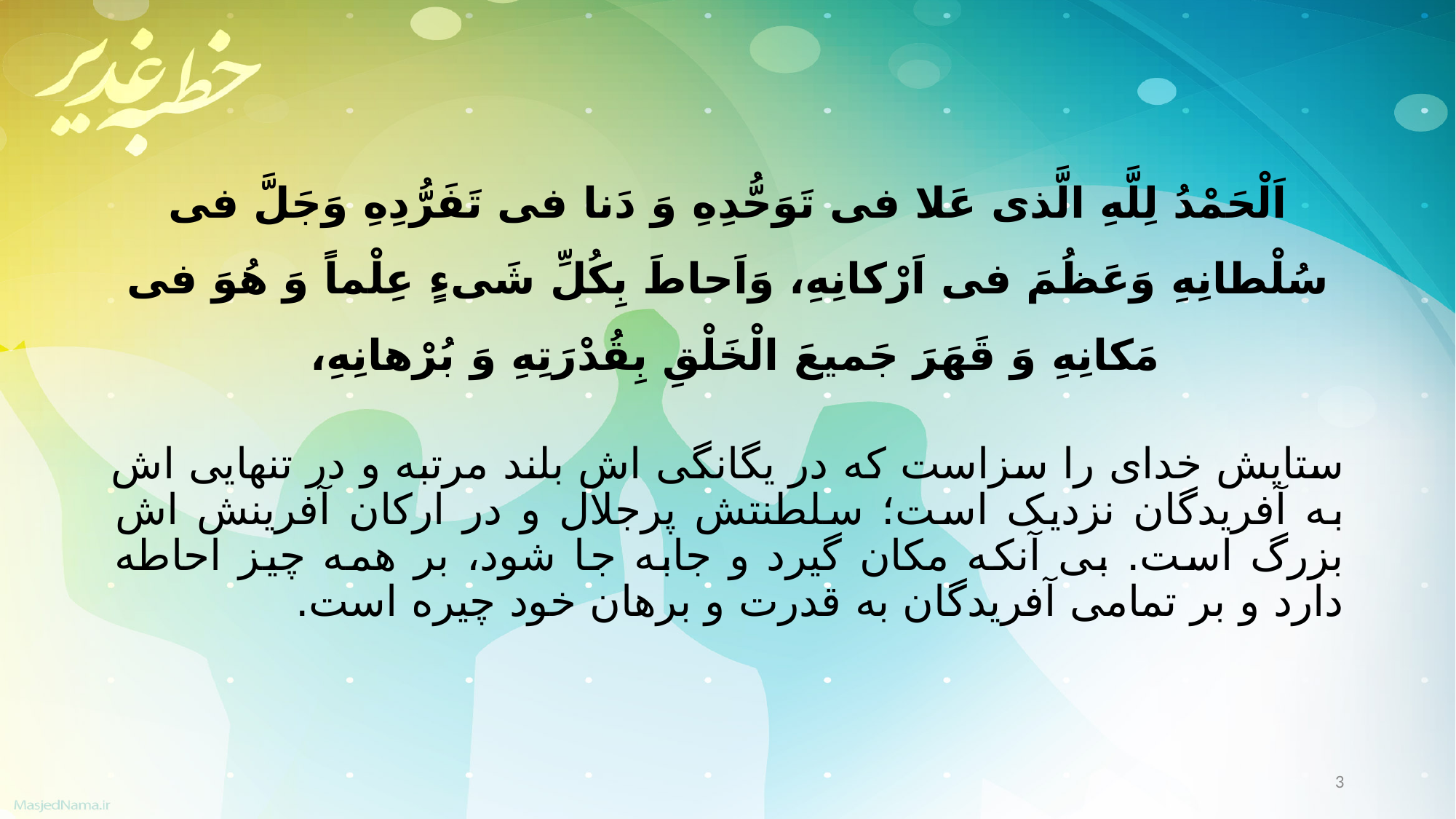

اَلْحَمْدُ لِلَّهِ الَّذی عَلا فی تَوَحُّدِهِ وَ دَنا فی تَفَرُّدِهِ وَجَلَّ فی سُلْطانِهِ وَعَظُمَ فی اَرْکانِهِ، وَاَحاطَ بِکُلِّ شَیءٍ عِلْماً وَ هُوَ فی مَکانِهِ وَ قَهَرَ جَمیعَ الْخَلْقِ بِقُدْرَتِهِ وَ بُرْهانِهِ،
ستایش خدای را سزاست که در یگانگی اش بلند مرتبه و در تنهایی اش به آفریدگان نزدیک است؛ سلطنتش پرجلال و در ارکان آفرینش اش بزرگ است. بی آنکه مکان گیرد و جابه جا شود، بر همه چیز احاطه دارد و بر تمامی آفریدگان به قدرت و برهان خود چیره است.
3